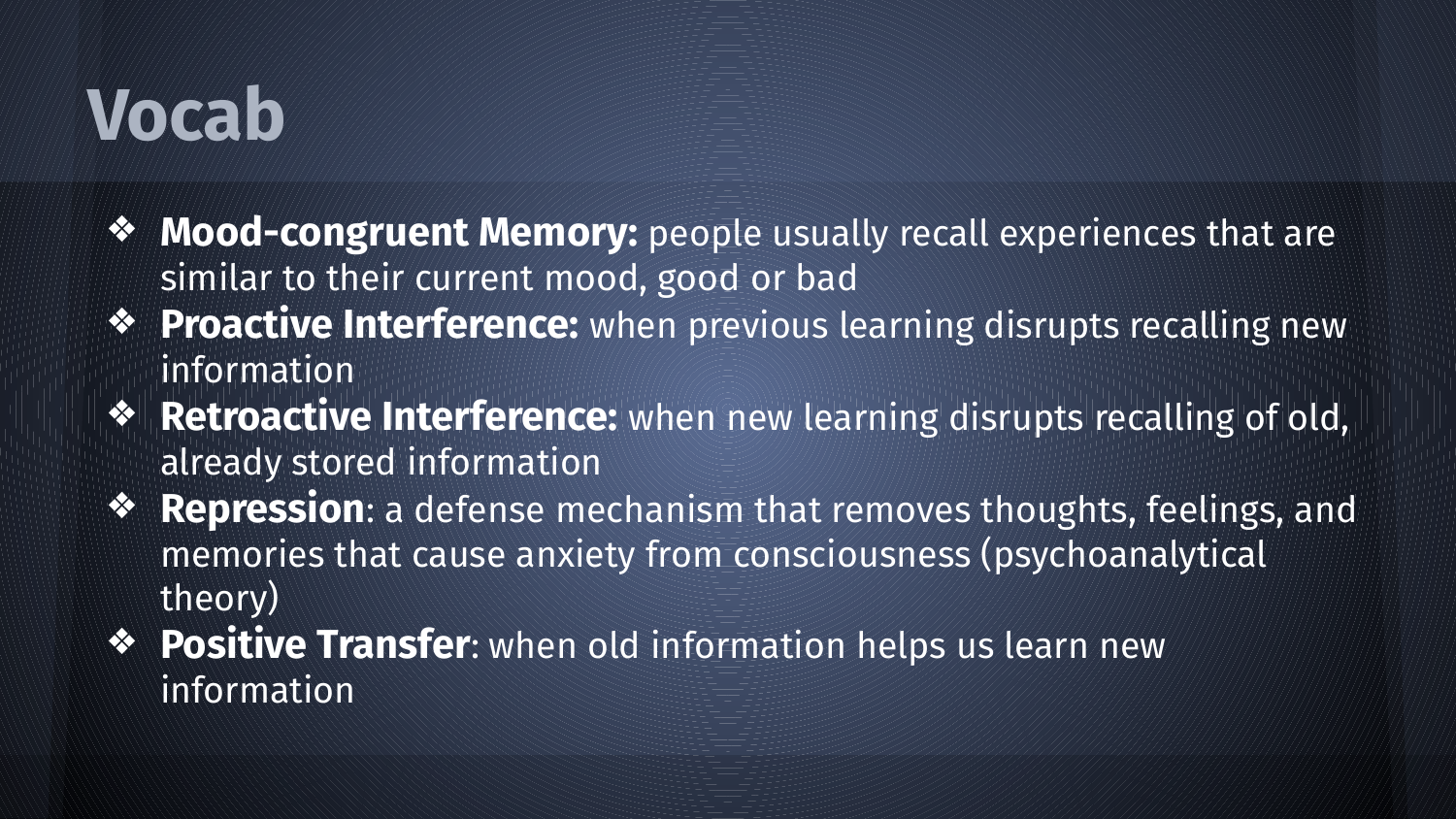

# Vocab
Mood-congruent Memory: people usually recall experiences that are similar to their current mood, good or bad
Proactive Interference: when previous learning disrupts recalling new information
Retroactive Interference: when new learning disrupts recalling of old, already stored information
Repression: a defense mechanism that removes thoughts, feelings, and memories that cause anxiety from consciousness (psychoanalytical theory)
Positive Transfer: when old information helps us learn new information